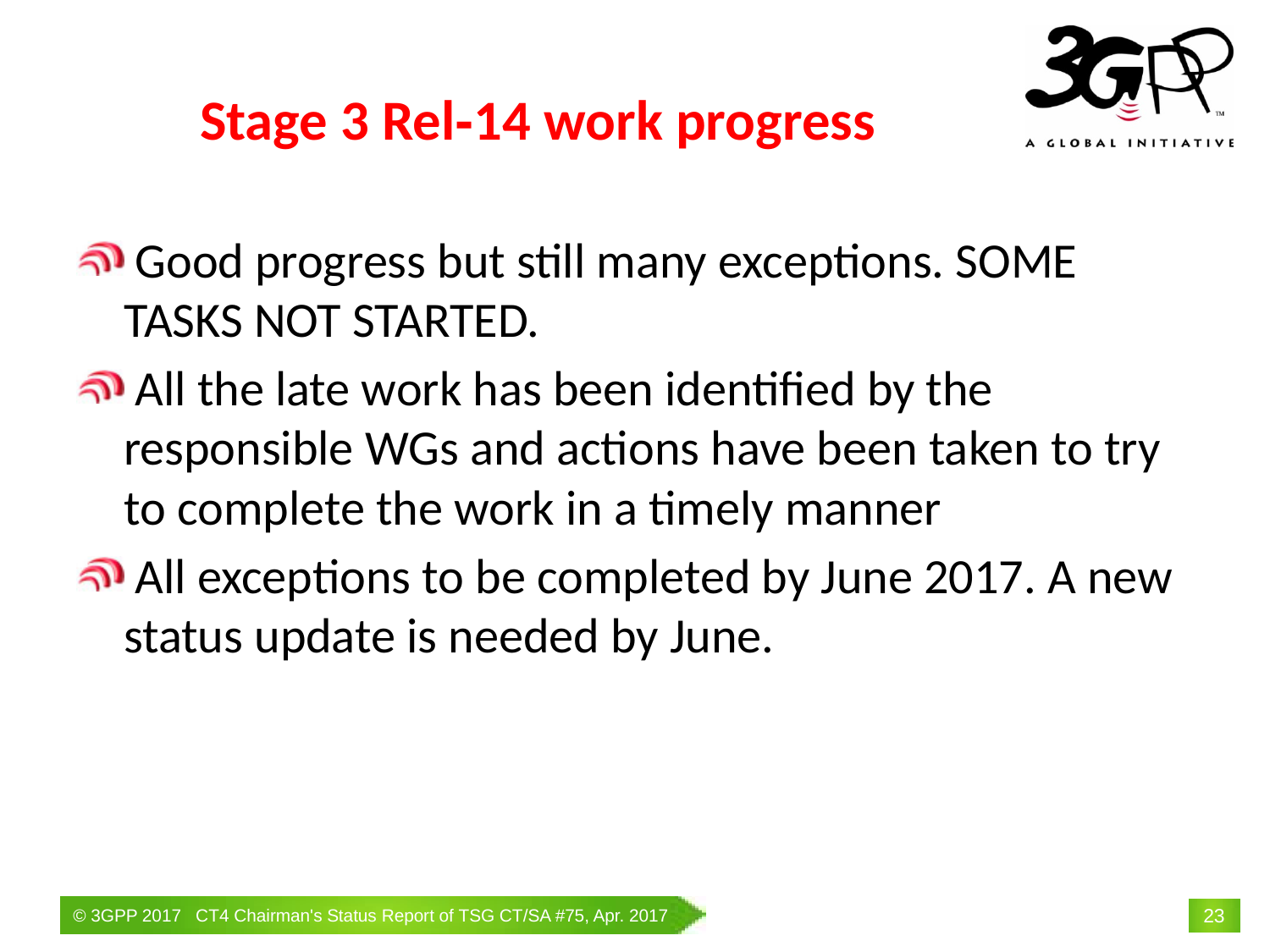

# Stage 3 Rel‑14 work progress
 Good progress but still many exceptions. SOME TASKS NOT STARTED.
 All the late work has been identified by the responsible WGs and actions have been taken to try to complete the work in a timely manner
 All exceptions to be completed by June 2017. A new status update is needed by June.